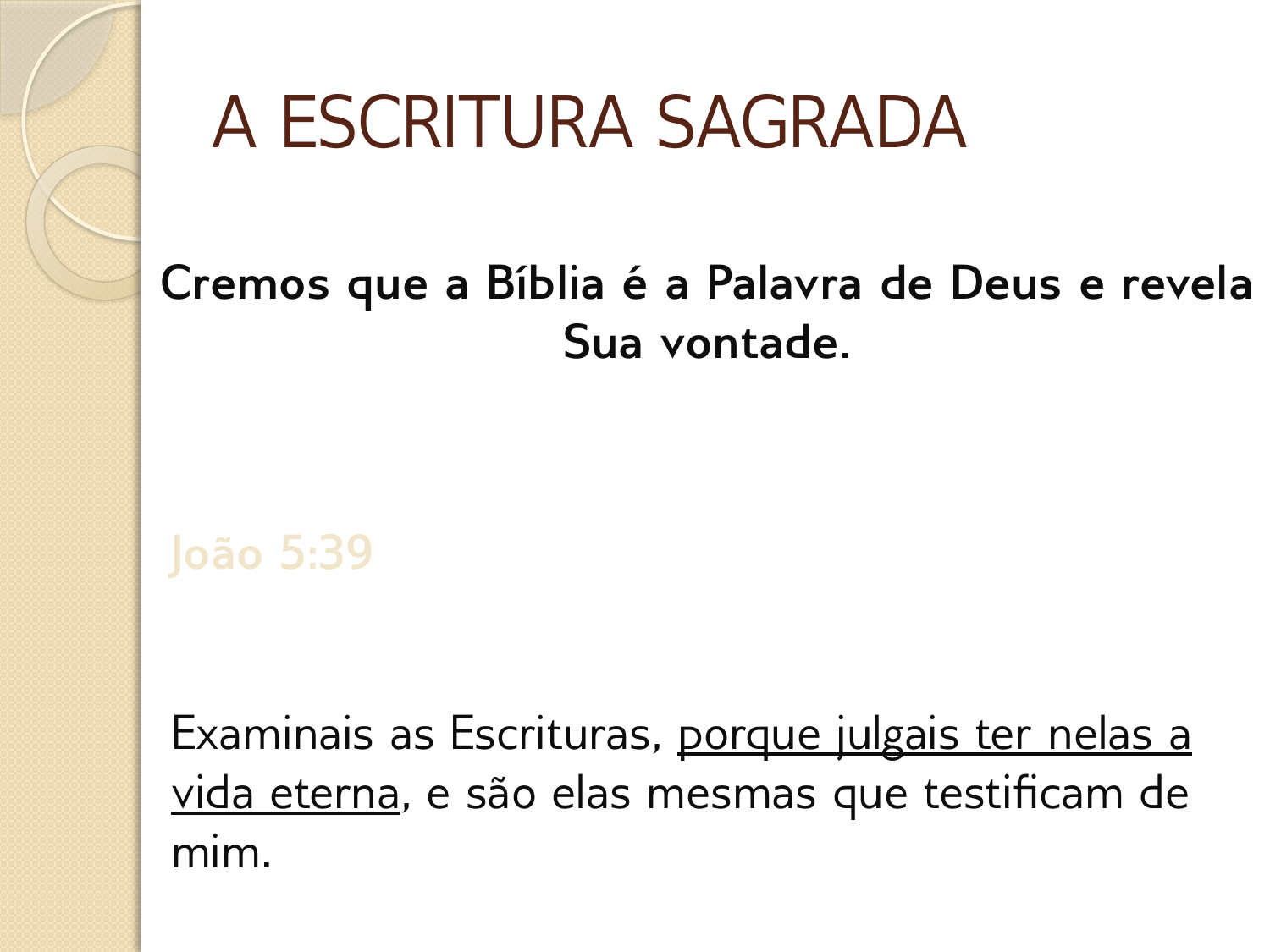

# A ESCRITURA SAGRADA
Cremos que a Bíblia é a Palavra de Deus e revela Sua vontade.
João 5:39
Examinais as Escrituras, porque julgais ter nelas a vida eterna, e são elas mesmas que testificam de mim.